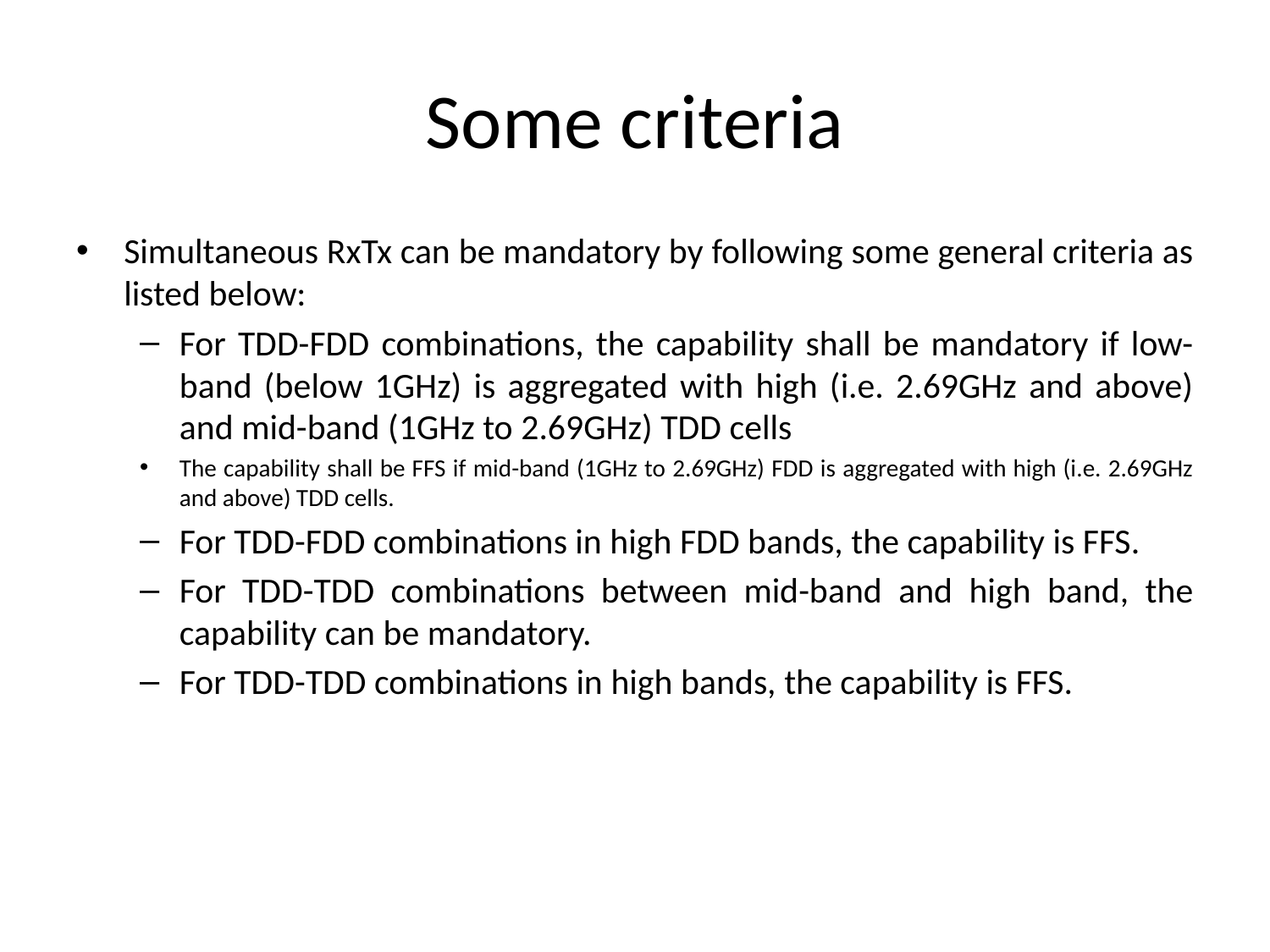

# Some criteria
Simultaneous RxTx can be mandatory by following some general criteria as listed below:
For TDD-FDD combinations, the capability shall be mandatory if low-band (below 1GHz) is aggregated with high (i.e. 2.69GHz and above) and mid-band (1GHz to 2.69GHz) TDD cells
The capability shall be FFS if mid-band (1GHz to 2.69GHz) FDD is aggregated with high (i.e. 2.69GHz and above) TDD cells.
For TDD-FDD combinations in high FDD bands, the capability is FFS.
For TDD-TDD combinations between mid-band and high band, the capability can be mandatory.
For TDD-TDD combinations in high bands, the capability is FFS.